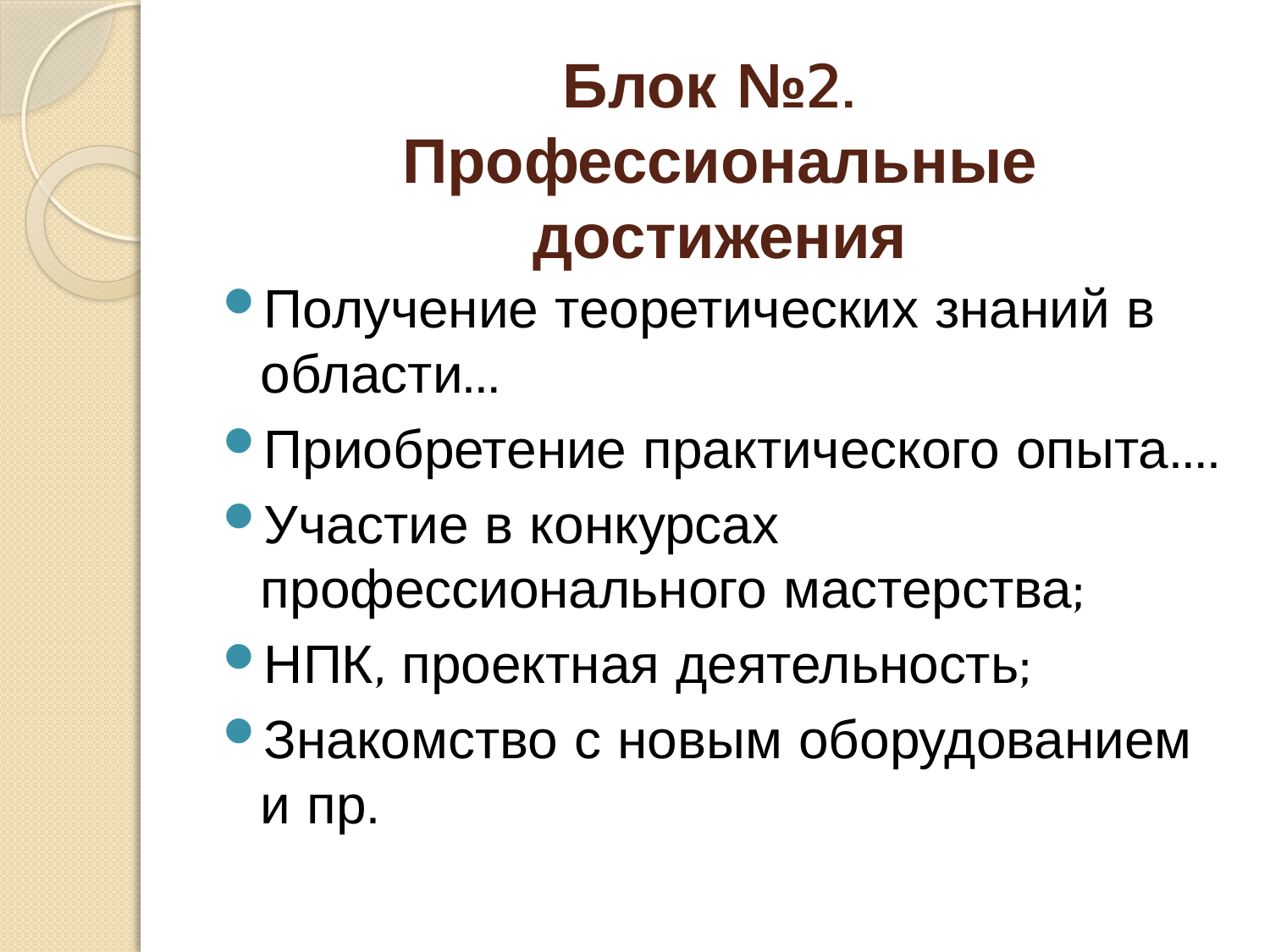

# Блок №2. Профессиональные достижения
Получение теоретических знаний в области…
Приобретение практического опыта….
Участие в конкурсах профессионального мастерства;
НПК, проектная деятельность;
Знакомство с новым оборудованием и пр.